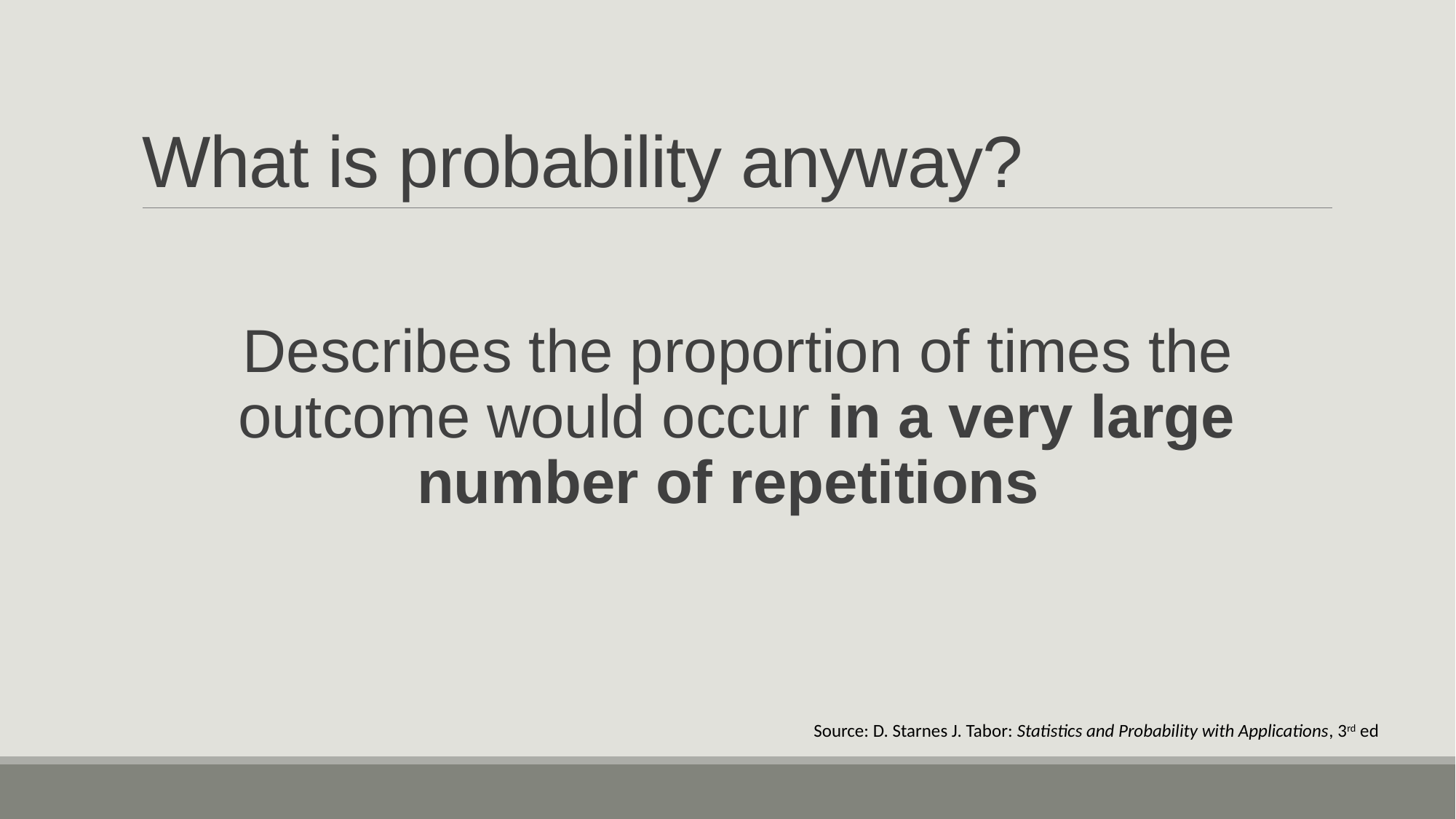

# What is probability anyway?

Describes the proportion of times the outcome would occur in a very large number of repetitions
Source: D. Starnes J. Tabor: Statistics and Probability with Applications, 3rd ed